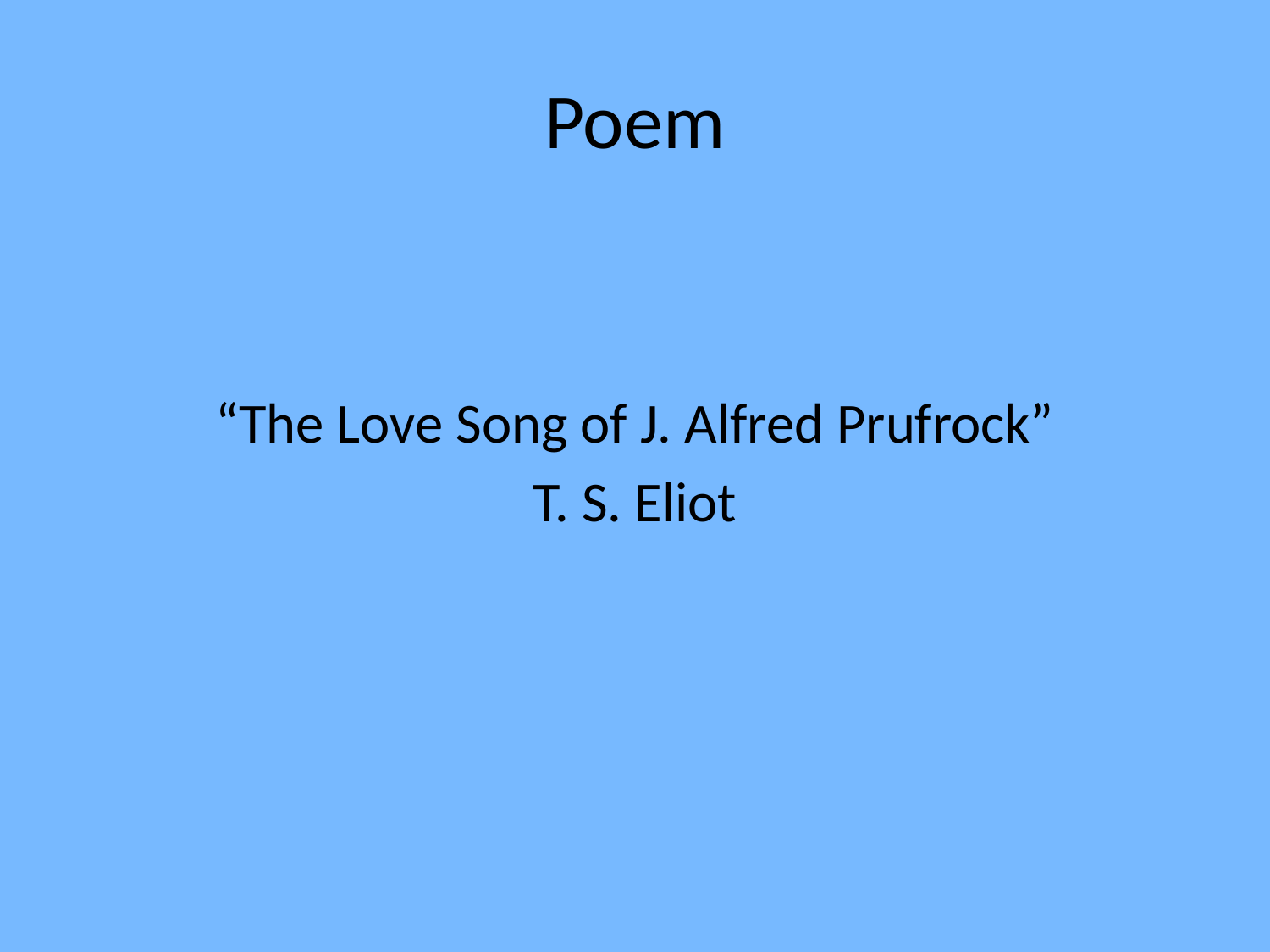

# Poem

“The Love Song of J. Alfred Prufrock”
T. S. Eliot